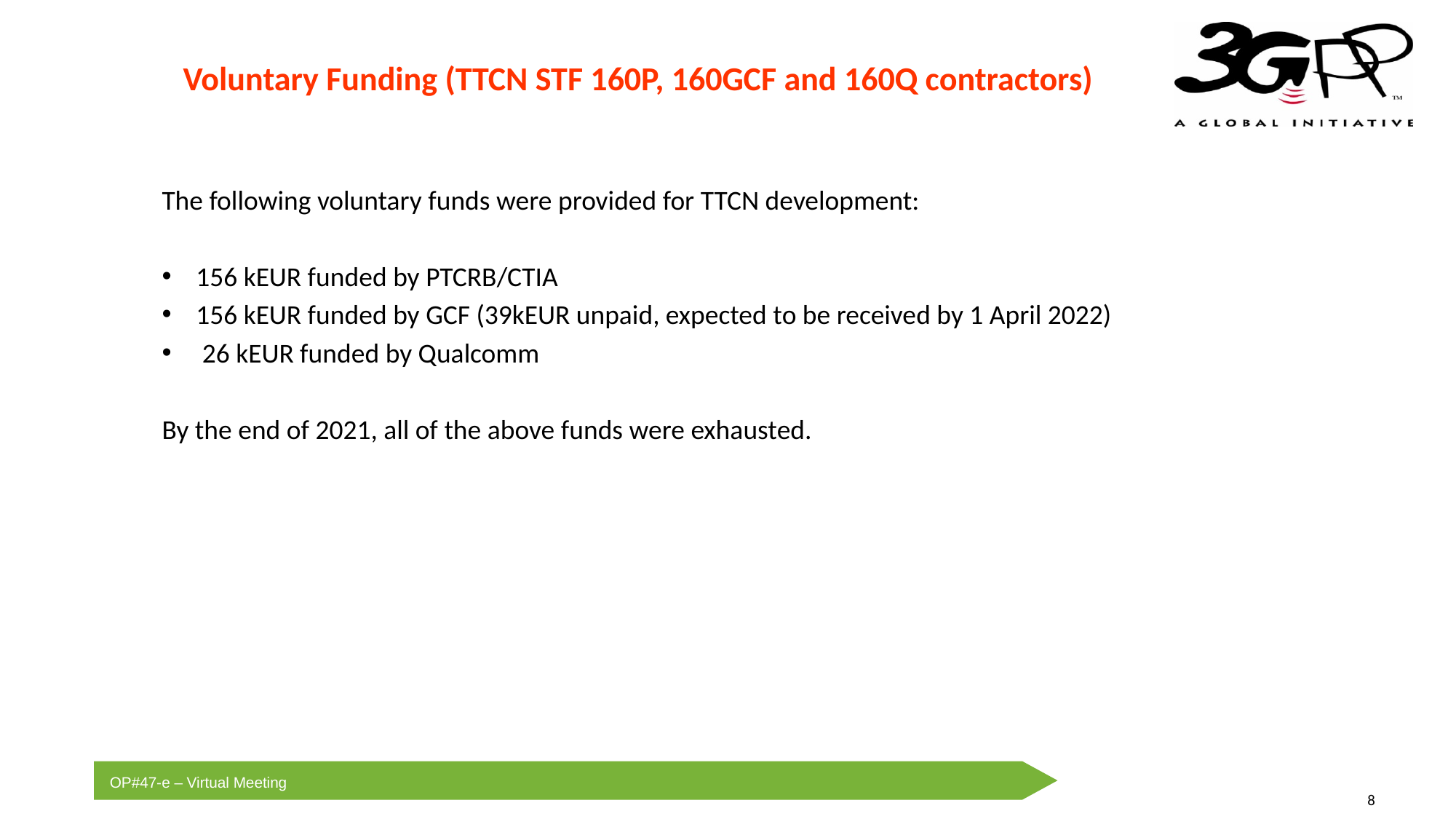

Voluntary Funding (TTCN STF 160P, 160GCF and 160Q contractors)

The following voluntary funds were provided for TTCN development:

156 kEUR funded by PTCRB/CTIA
156 kEUR funded by GCF (39kEUR unpaid, expected to be received by 1 April 2022)
 26 kEUR funded by Qualcomm

By the end of 2021, all of the above funds were exhausted.

|  |
| --- |
|  |
| --- |